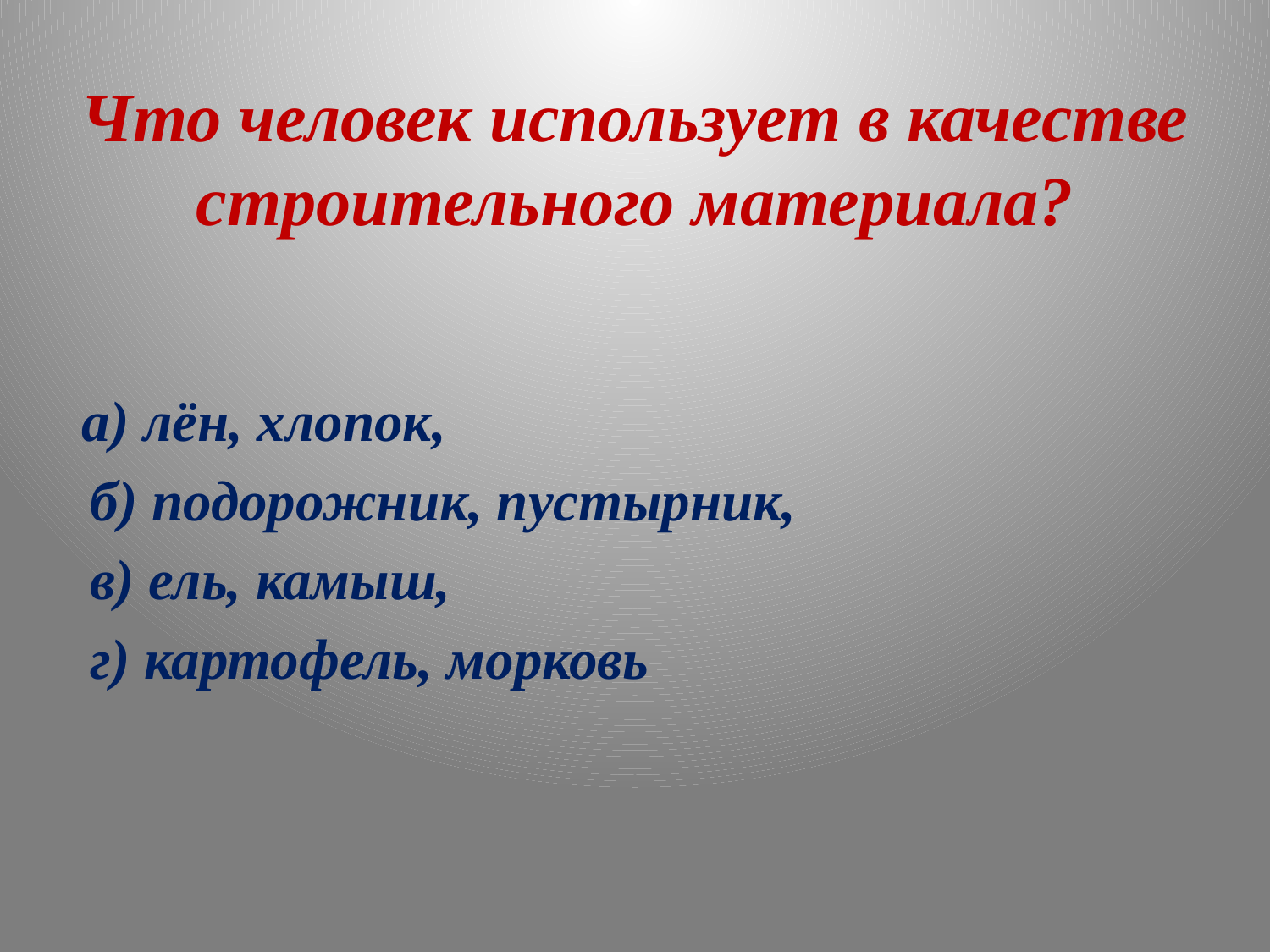

# Что человек использует в качестве строительного материала?

 а) лён, хлопок,
 б) подорожник, пустырник,
 в) ель, камыш,
 г) картофель, морковь